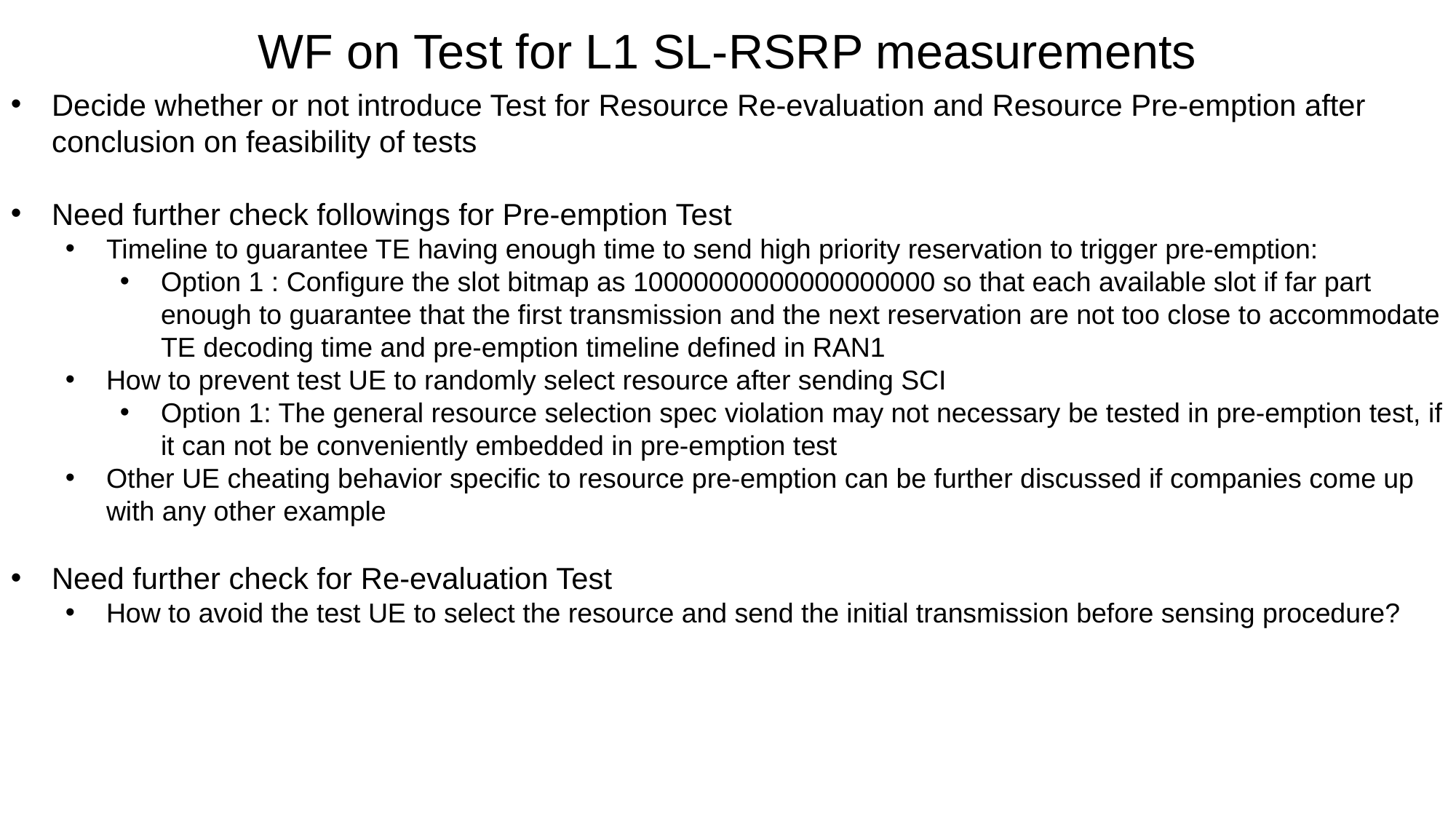

WF on Test for L1 SL-RSRP measurements
Decide whether or not introduce Test for Resource Re-evaluation and Resource Pre-emption after conclusion on feasibility of tests

Need further check followings for Pre-emption Test
Timeline to guarantee TE having enough time to send high priority reservation to trigger pre-emption:
Option 1 : Configure the slot bitmap as 10000000000000000000 so that each available slot if far part enough to guarantee that the first transmission and the next reservation are not too close to accommodate TE decoding time and pre-emption timeline defined in RAN1
How to prevent test UE to randomly select resource after sending SCI
Option 1: The general resource selection spec violation may not necessary be tested in pre-emption test, if it can not be conveniently embedded in pre-emption test
Other UE cheating behavior specific to resource pre-emption can be further discussed if companies come up with any other example

Need further check for Re-evaluation Test
How to avoid the test UE to select the resource and send the initial transmission before sensing procedure?